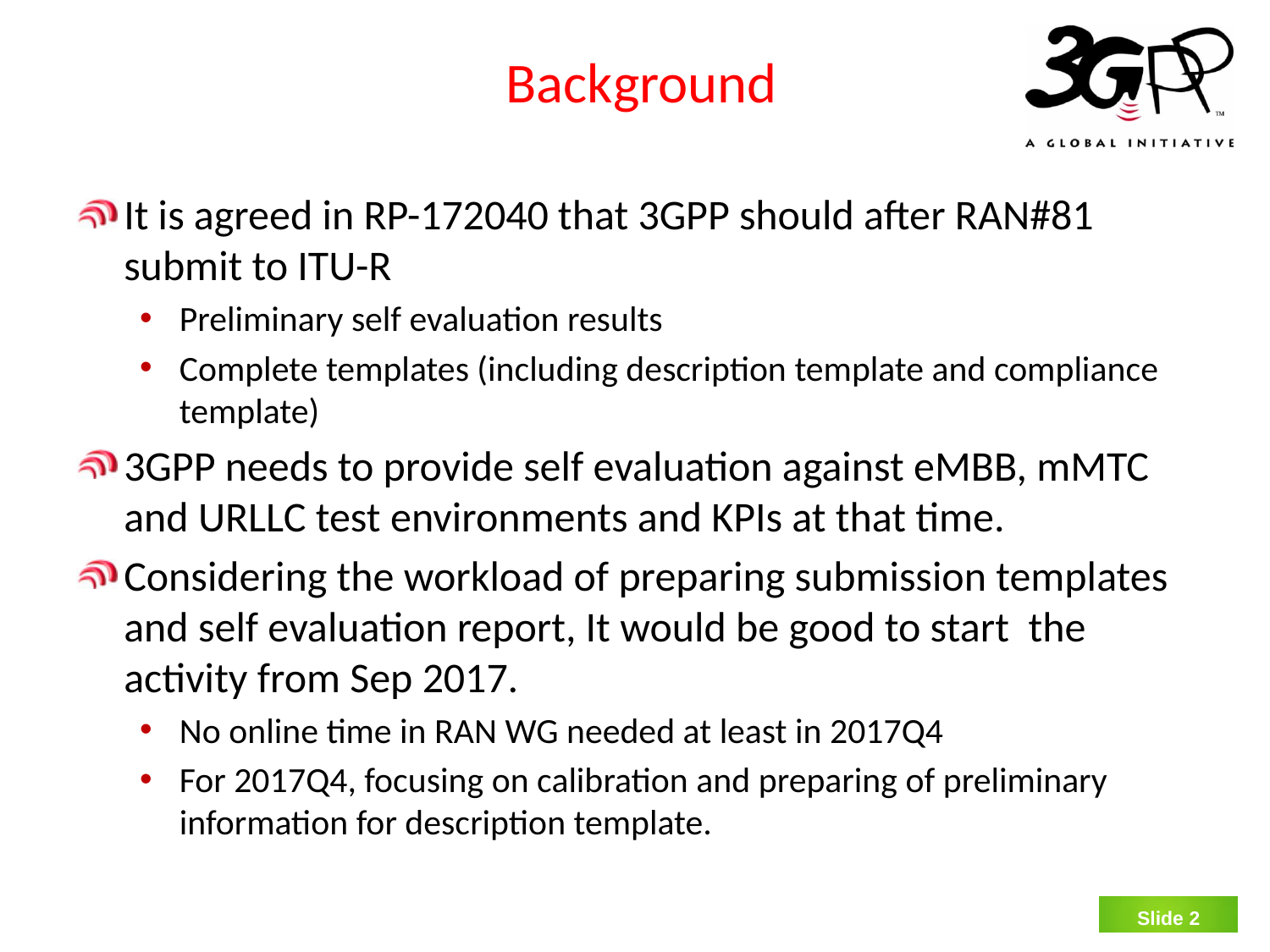

# Background
It is agreed in RP-172040 that 3GPP should after RAN#81 submit to ITU-R
Preliminary self evaluation results
Complete templates (including description template and compliance template)
3GPP needs to provide self evaluation against eMBB, mMTC and URLLC test environments and KPIs at that time.
Considering the workload of preparing submission templates and self evaluation report, It would be good to start  the activity from Sep 2017.
No online time in RAN WG needed at least in 2017Q4
For 2017Q4, focusing on calibration and preparing of preliminary information for description template.
Slide 2